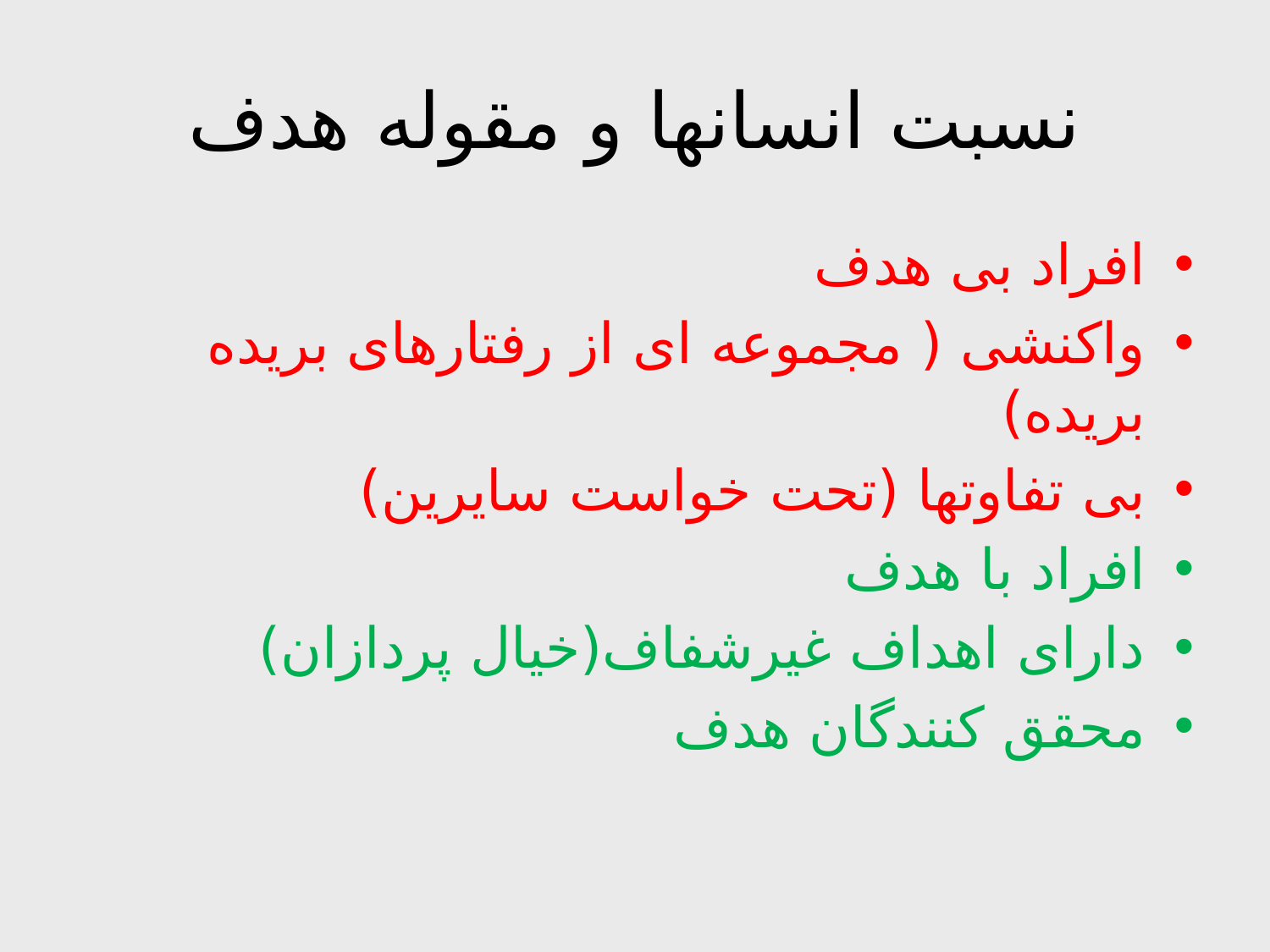

# نسبت انسانها و مقوله هدف
افراد بی هدف
واکنشی ( مجموعه ای از رفتارهای بریده بریده)
بی تفاوتها (تحت خواست سایرین)
افراد با هدف
دارای اهداف غیرشفاف(خیال پردازان)
محقق کنندگان هدف